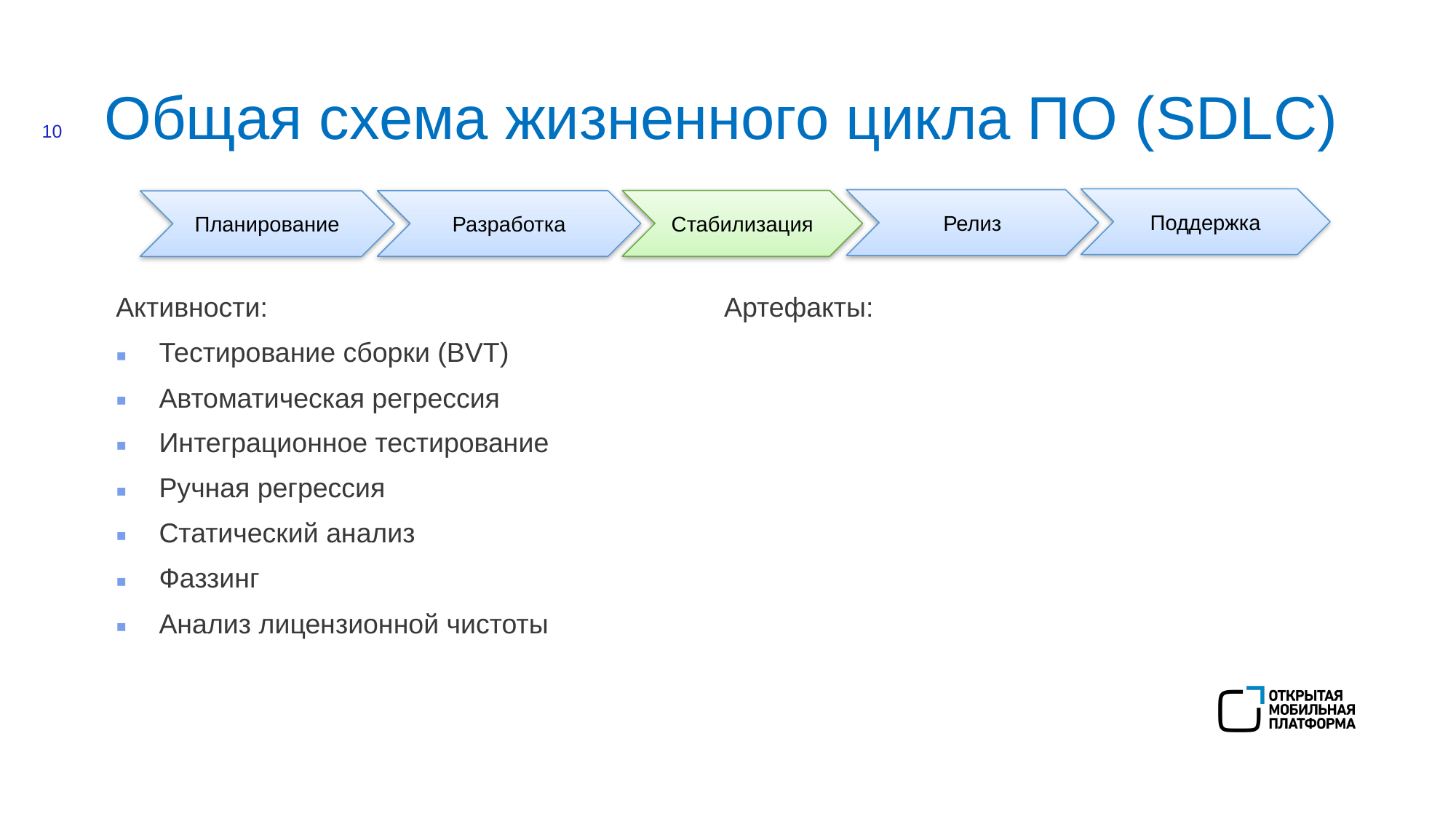

10
# Общая схема жизненного цикла ПО (SDLC)
Поддержка
Релиз
Стабилизация
Разработка
Планирование
Артефакты:
Активности:
Тестирование сборки (BVT)
Автоматическая регрессия
Интеграционное тестирование
Ручная регрессия
Статический анализ
Фаззинг
Анализ лицензионной чистоты